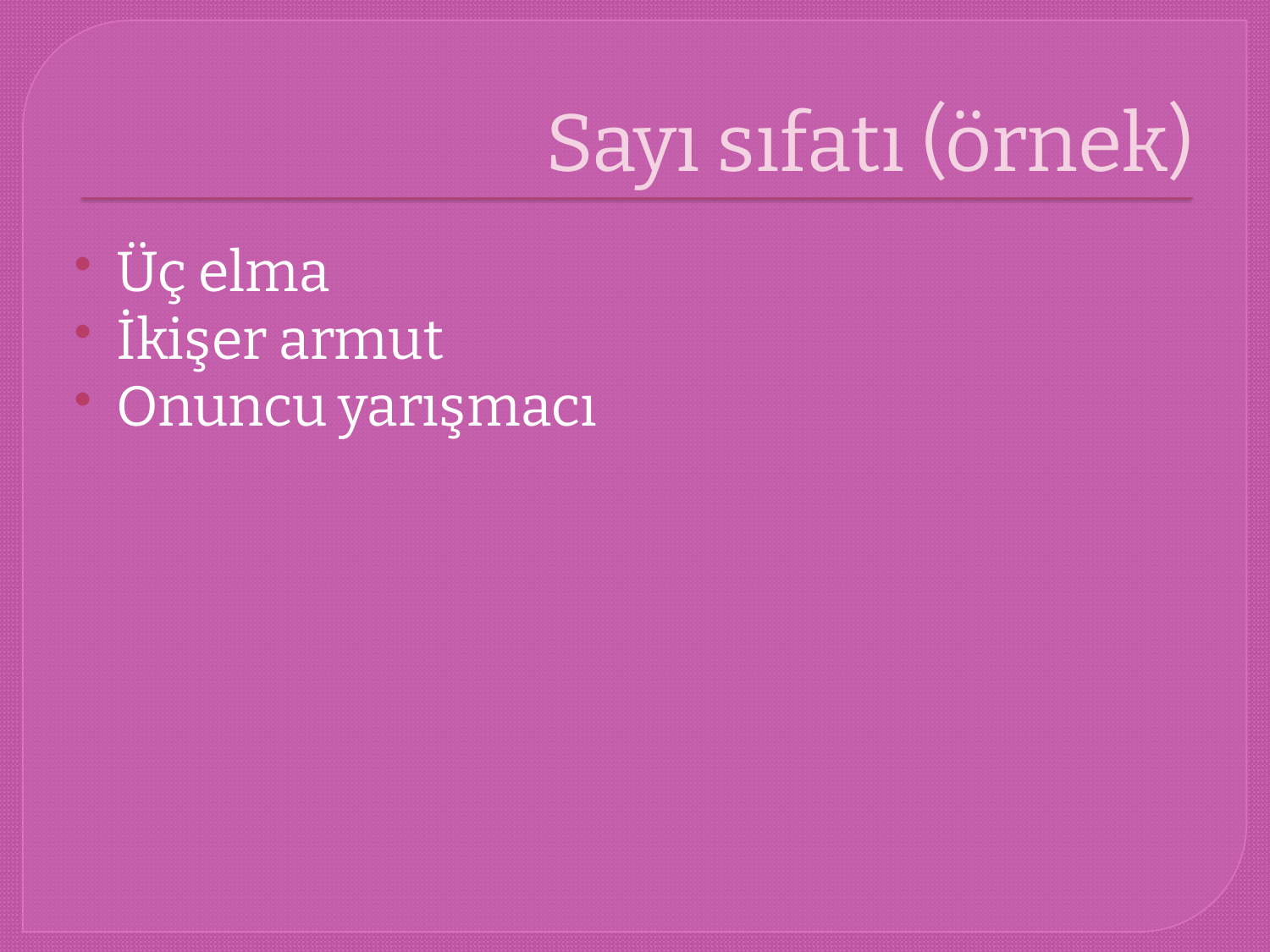

# Sayı sıfatı (örnek)
Üç elma
İkişer armut
Onuncu yarışmacı